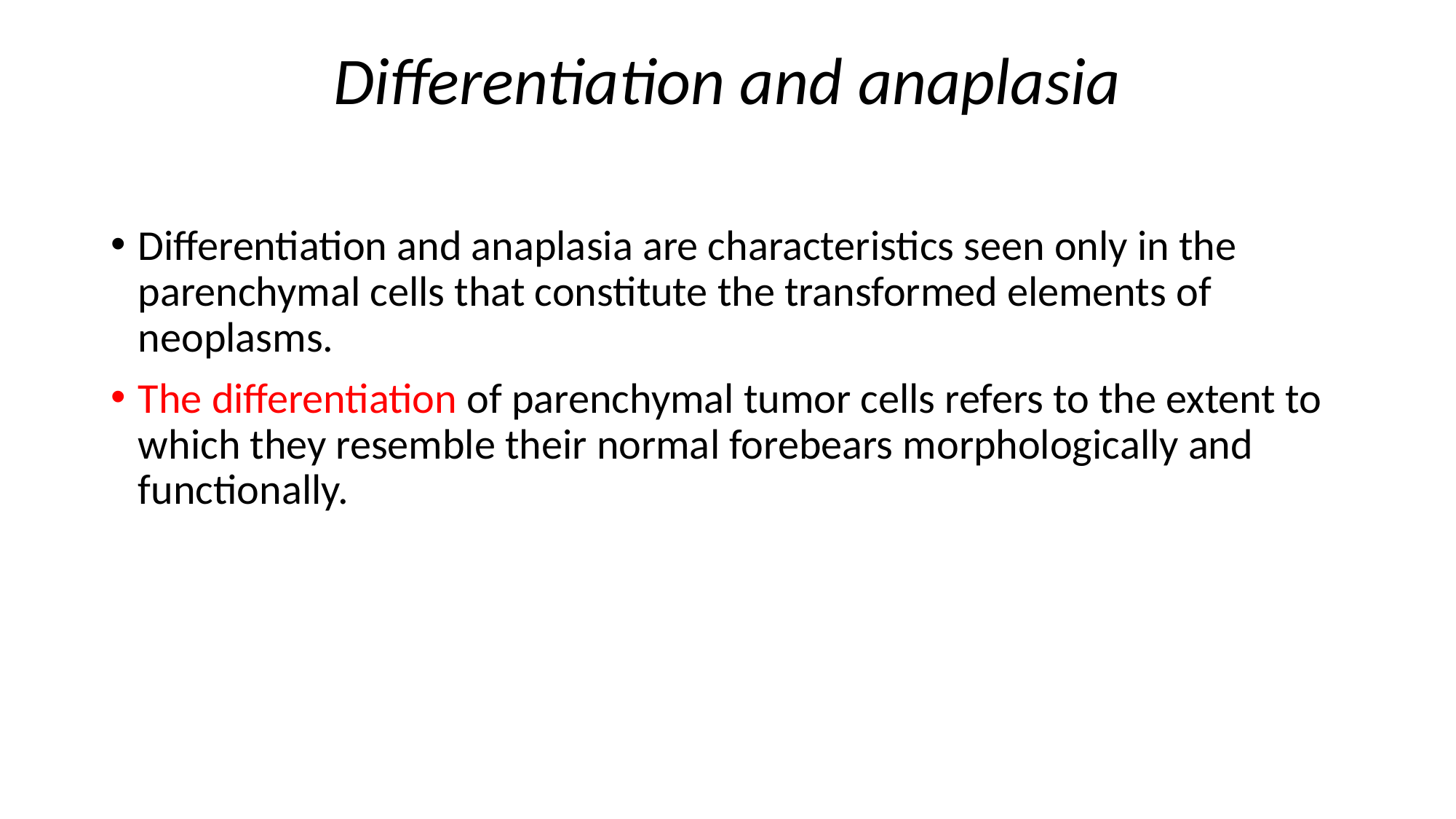

# Differentiation and anaplasia
Differentiation and anaplasia are characteristics seen only in the parenchymal cells that constitute the transformed elements of neoplasms.
The differentiation of parenchymal tumor cells refers to the extent to which they resemble their normal forebears morphologically and functionally.